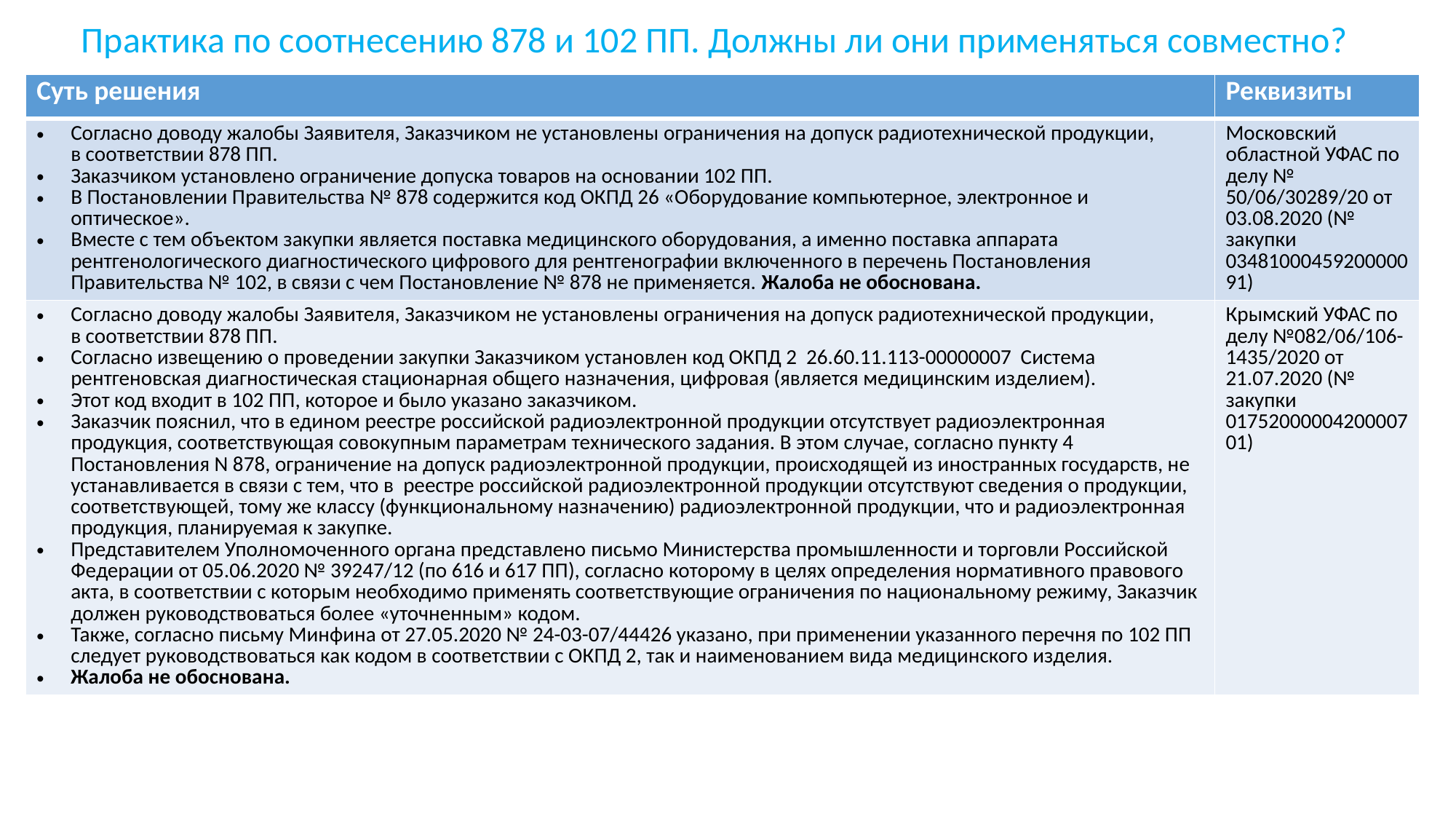

# Практика по соотнесению 878 и 102 ПП. Должны ли они применяться совместно?
| Суть решения | Реквизиты |
| --- | --- |
| Согласно доводу жалобы Заявителя, Заказчиком не установлены ограничения на допуск радиотехнической продукции, в соответствии 878 ПП. Заказчиком установлено ограничение допуска товаров на основании 102 ПП. В Постановлении Правительства № 878 содержится код ОКПД 26 «Оборудование компьютерное, электронное и оптическое». Вместе с тем объектом закупки является поставка медицинского оборудования, а именно поставка аппарата рентгенологического диагностического цифрового для рентгенографии включенного в перечень Постановления Правительства № 102, в связи с чем Постановление № 878 не применяется. Жалоба не обоснована. | Московский областной УФАС по делу № 50/06/30289/20 от 03.08.2020 (№ закупки 0348100045920000091) |
| Согласно доводу жалобы Заявителя, Заказчиком не установлены ограничения на допуск радиотехнической продукции, в соответствии 878 ПП. Согласно извещению о проведении закупки Заказчиком установлен код ОКПД 2 26.60.11.113-00000007 Система рентгеновская диагностическая стационарная общего назначения, цифровая (является медицинским изделием). Этот код входит в 102 ПП, которое и было указано заказчиком. Заказчик пояснил, что в едином реестре российской радиоэлектронной продукции отсутствует радиоэлектронная продукция, соответствующая совокупным параметрам технического задания. В этом случае, согласно пункту 4 Постановления N 878, ограничение на допуск радиоэлектронной продукции, происходящей из иностранных государств, не устанавливается в связи с тем, что в реестре российской радиоэлектронной продукции отсутствуют сведения о продукции, соответствующей, тому же классу (функциональному назначению) радиоэлектронной продукции, что и радиоэлектронная продукция, планируемая к закупке. Представителем Уполномоченного органа представлено письмо Министерства промышленности и торговли Российской Федерации от 05.06.2020 № 39247/12 (по 616 и 617 ПП), согласно которому в целях определения нормативного правового акта, в соответствии с которым необходимо применять соответствующие ограничения по национальному режиму, Заказчик должен руководствоваться более «уточненным» кодом. Также, согласно письму Минфина от 27.05.2020 № 24-03-07/44426 указано, при применении указанного перечня по 102 ПП следует руководствоваться как кодом в соответствии с ОКПД 2, так и наименованием вида медицинского изделия. Жалоба не обоснована. | Крымский УФАС по делу №082/06/106-1435/2020 от 21.07.2020 (№ закупки 0175200000420000701) |